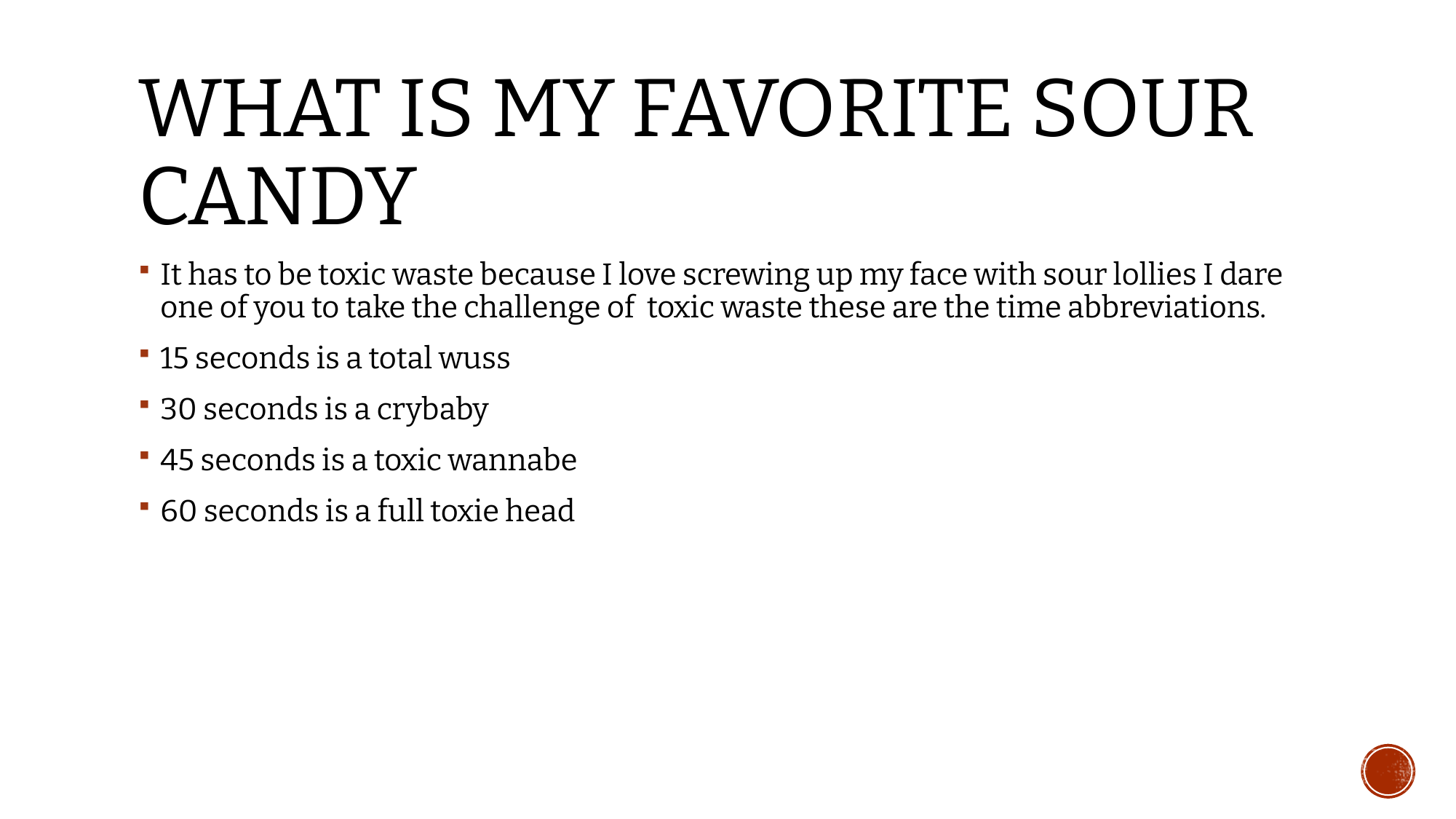

# What is my favorite sour candy
It has to be toxic waste because I love screwing up my face with sour lollies I dare one of you to take the challenge of  toxic waste these are the time abbreviations.
15 seconds is a total wuss
30 seconds is a crybaby
45 seconds is a toxic wannabe
60 seconds is a full toxie head